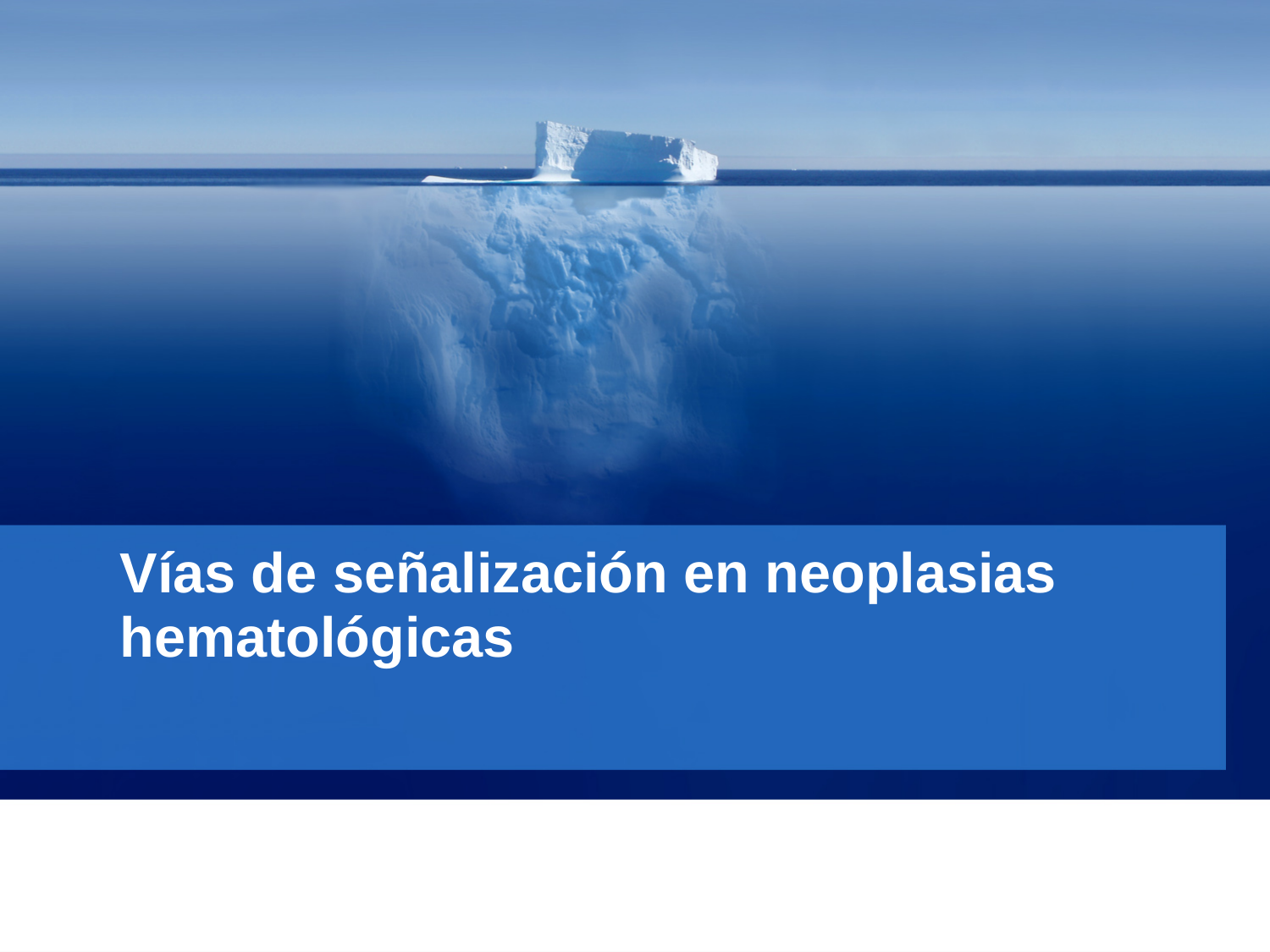

# Vías de señalización en neoplasias hematológicas